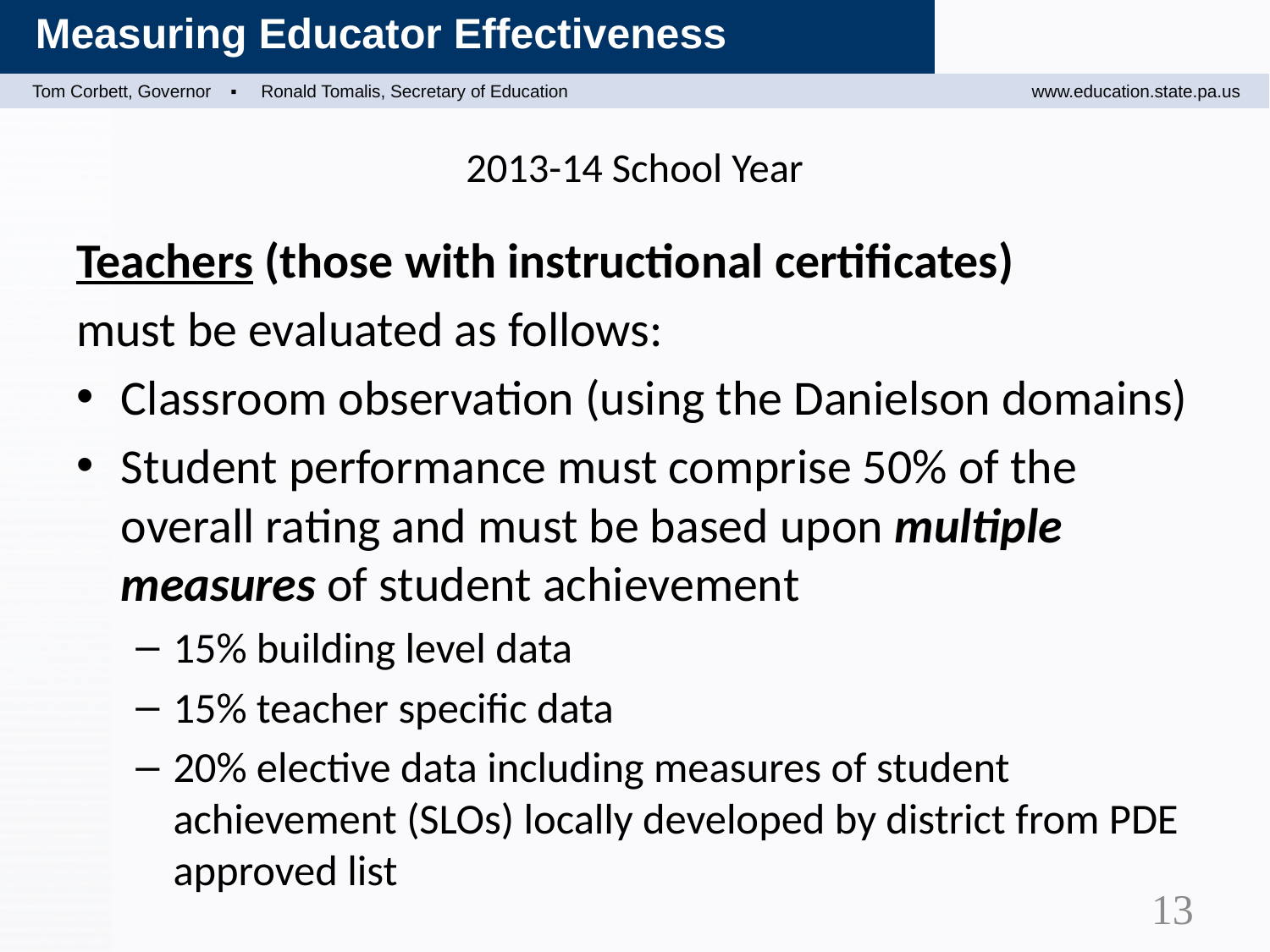

# 2013-14 School Year
Teachers (those with instructional certificates)
must be evaluated as follows:
Classroom observation (using the Danielson domains)
Student performance must comprise 50% of the overall rating and must be based upon multiple measures of student achievement
15% building level data
15% teacher specific data
20% elective data including measures of student achievement (SLOs) locally developed by district from PDE approved list
13